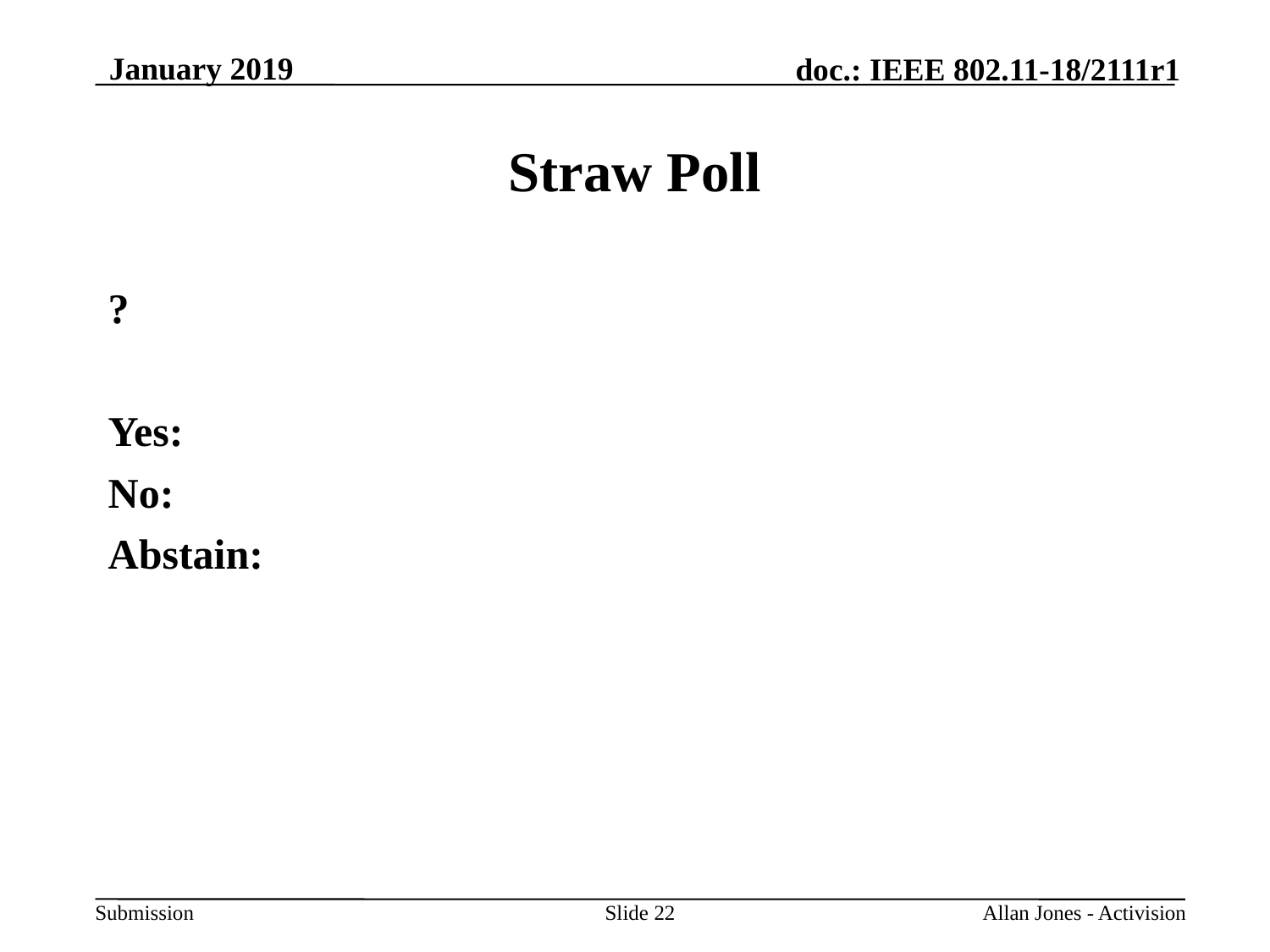

January 2019
# Straw Poll
?

Yes:
No:
Abstain:
Slide 22
Allan Jones - Activision